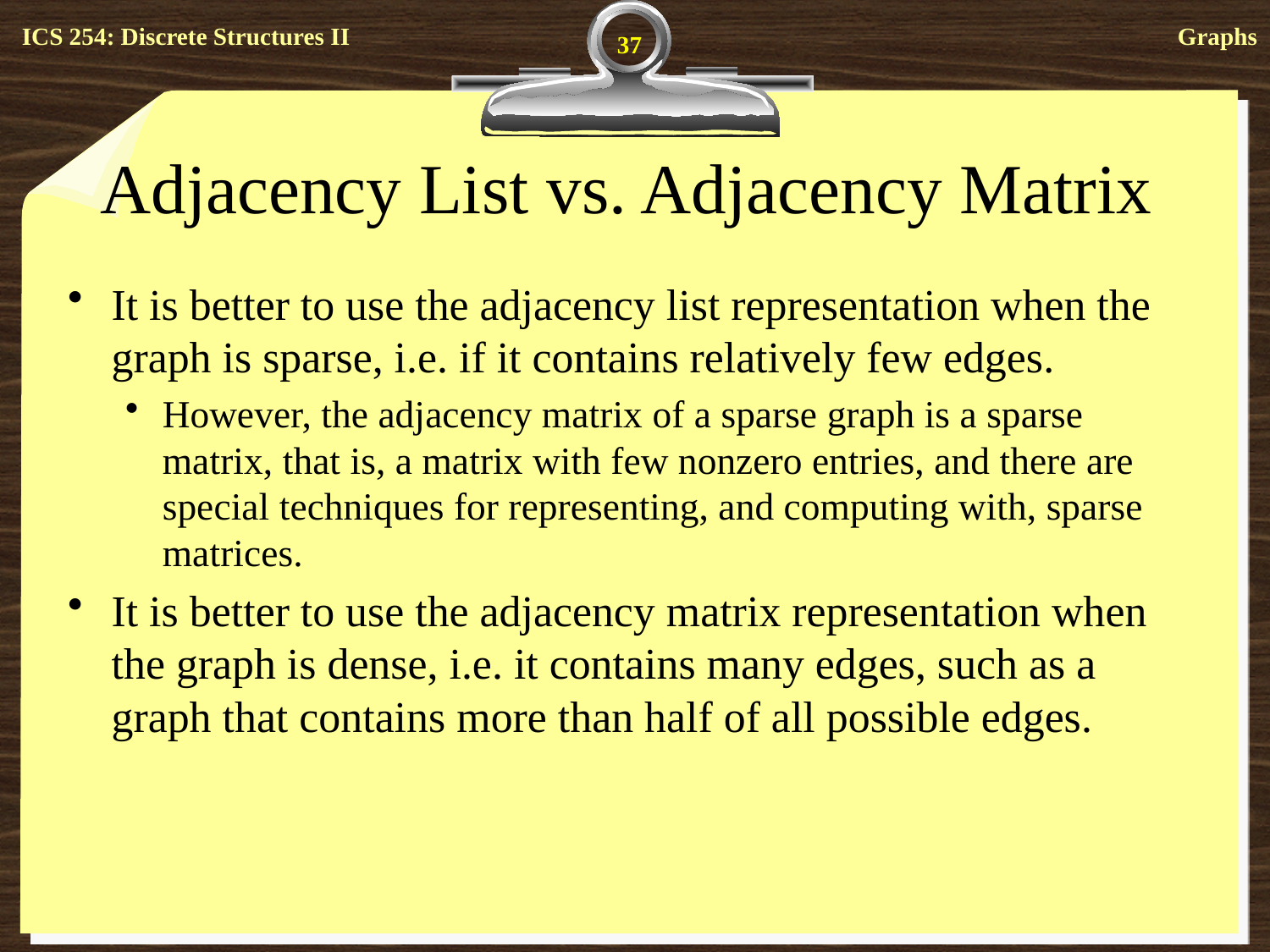

37
# Adjacency List vs. Adjacency Matrix
It is better to use the adjacency list representation when the graph is sparse, i.e. if it contains relatively few edges.
However, the adjacency matrix of a sparse graph is a sparse matrix, that is, a matrix with few nonzero entries, and there are special techniques for representing, and computing with, sparse matrices.
It is better to use the adjacency matrix representation when the graph is dense, i.e. it contains many edges, such as a graph that contains more than half of all possible edges.